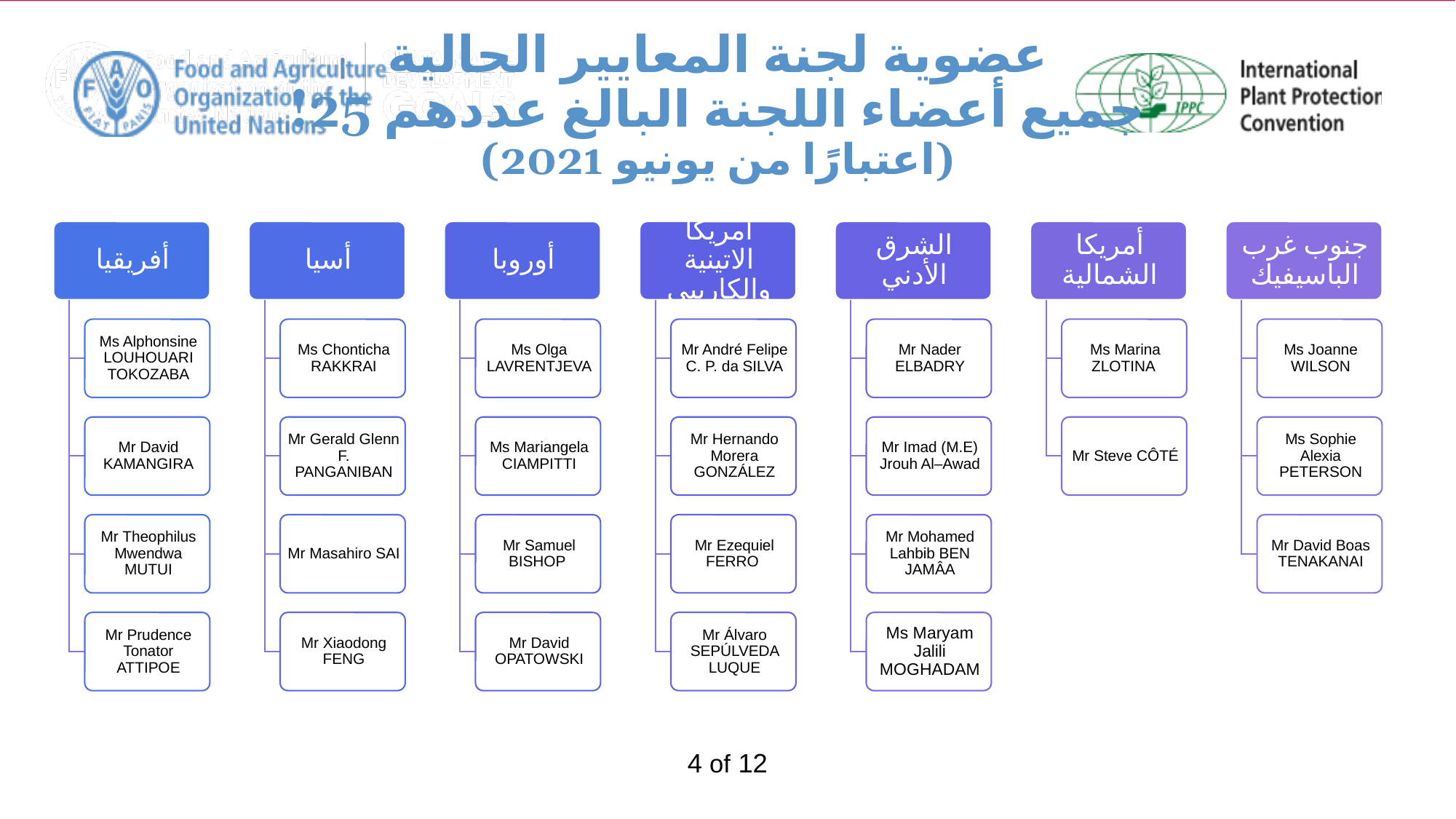

# عضوية لجنة المعايير الحالية جميع أعضاء اللجنة البالغ عددهم 25! (اعتبارًا من يونيو 2021)
أفريقيا
Ms Alphonsine LOUHOUARI TOKOZABA
Mr David KAMANGIRA
Mr Theophilus Mwendwa MUTUI
Mr Prudence Tonator ATTIPOE
أسيا
Ms Chonticha RAKKRAI
Mr Gerald Glenn F. PANGANIBAN
Mr Masahiro SAI
Mr Xiaodong FENG
أوروبا
Ms Olga LAVRENTJEVA
Ms Mariangela CIAMPITTI
Mr Samuel BISHOP
Mr David OPATOWSKI
أمريكا الاتينية والكاريبي
Mr André Felipe C. P. da SILVA
Mr Hernando Morera GONZÁLEZ
Mr Ezequiel FERRO
Mr Álvaro SEPÚLVEDA LUQUE
الشرق الأدني
Mr Nader ELBADRY
Mr Imad (M.E) Jrouh Al–Awad
Mr Mohamed Lahbib BEN JAMÂA
Ms Maryam Jalili MOGHADAM
أمريكا الشمالية
Ms Marina ZLOTINA
Mr Steve CÔTÉ
جنوب غرب الباسيفيك
Ms Joanne WILSON
Ms Sophie Alexia PETERSON
Mr David Boas TENAKANAI
4 of 12